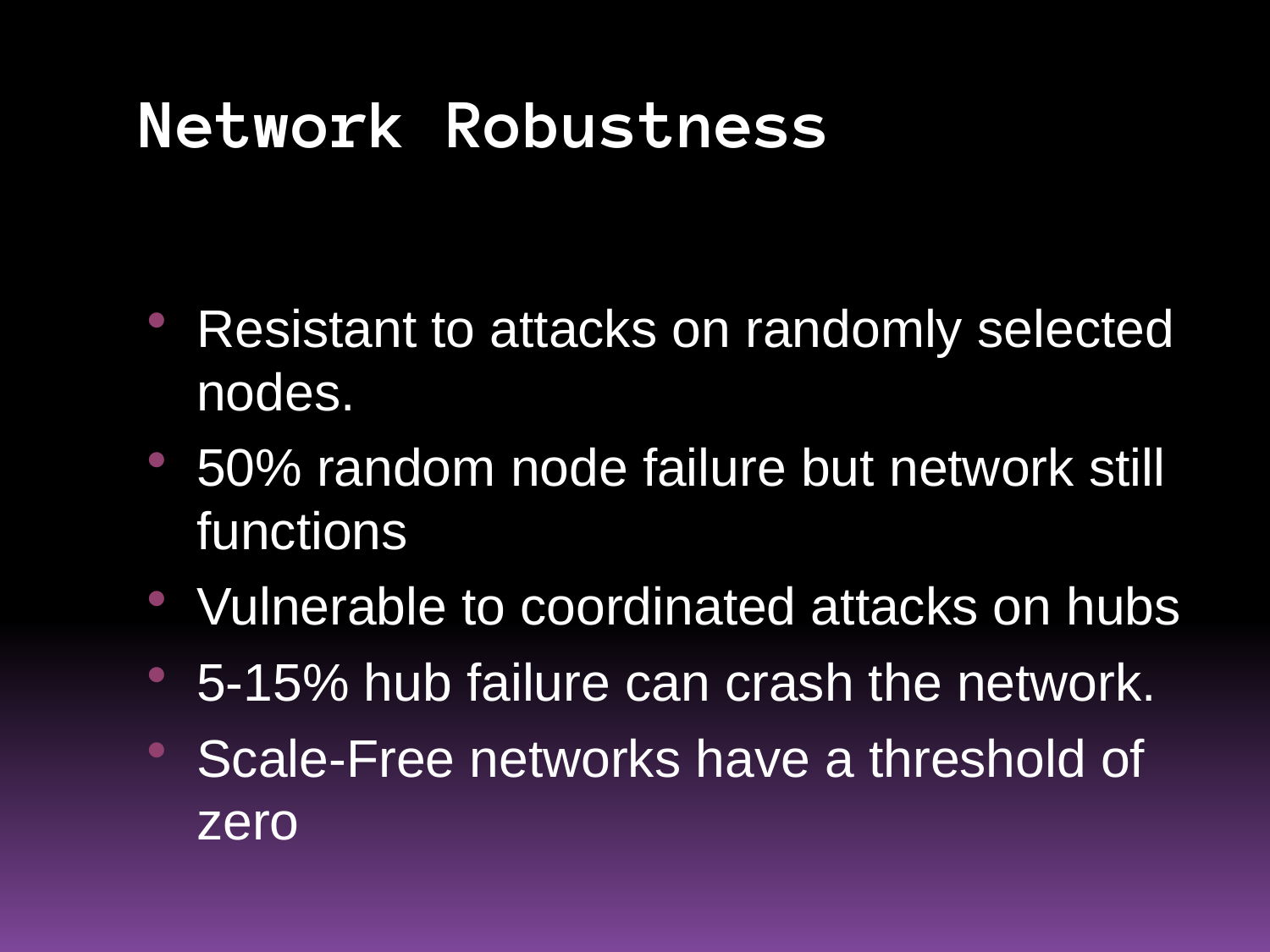

# Network Robustness
Resistant to attacks on randomly selected nodes.
50% random node failure but network still functions
Vulnerable to coordinated attacks on hubs
5-15% hub failure can crash the network.
Scale-Free networks have a threshold of zero